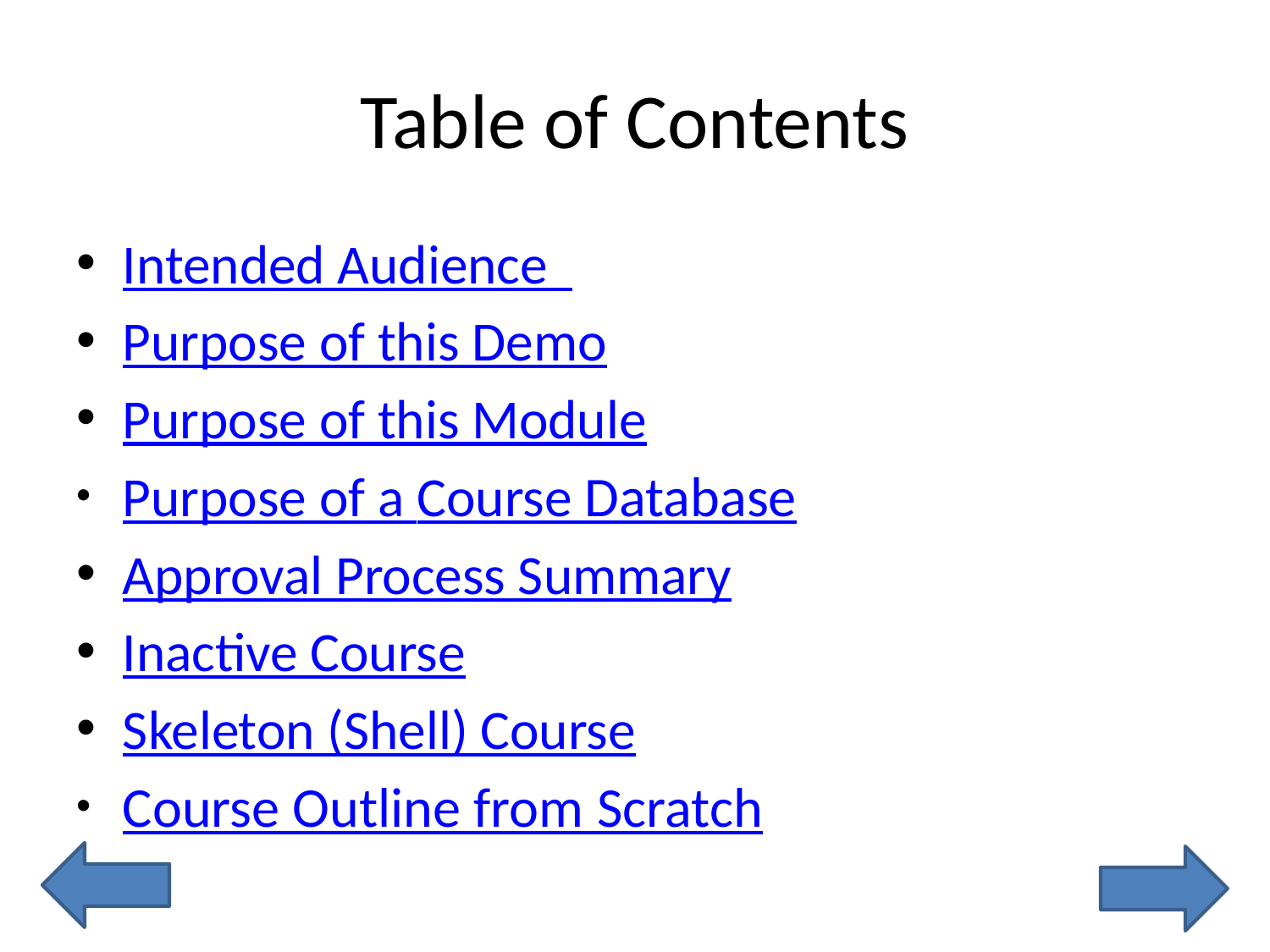

# Table of Contents
Intended Audience
Purpose of this Demo
Purpose of this Module
Purpose of a Course Database
Approval Process Summary
Inactive Course
Skeleton (Shell) Course
Course Outline from Scratch